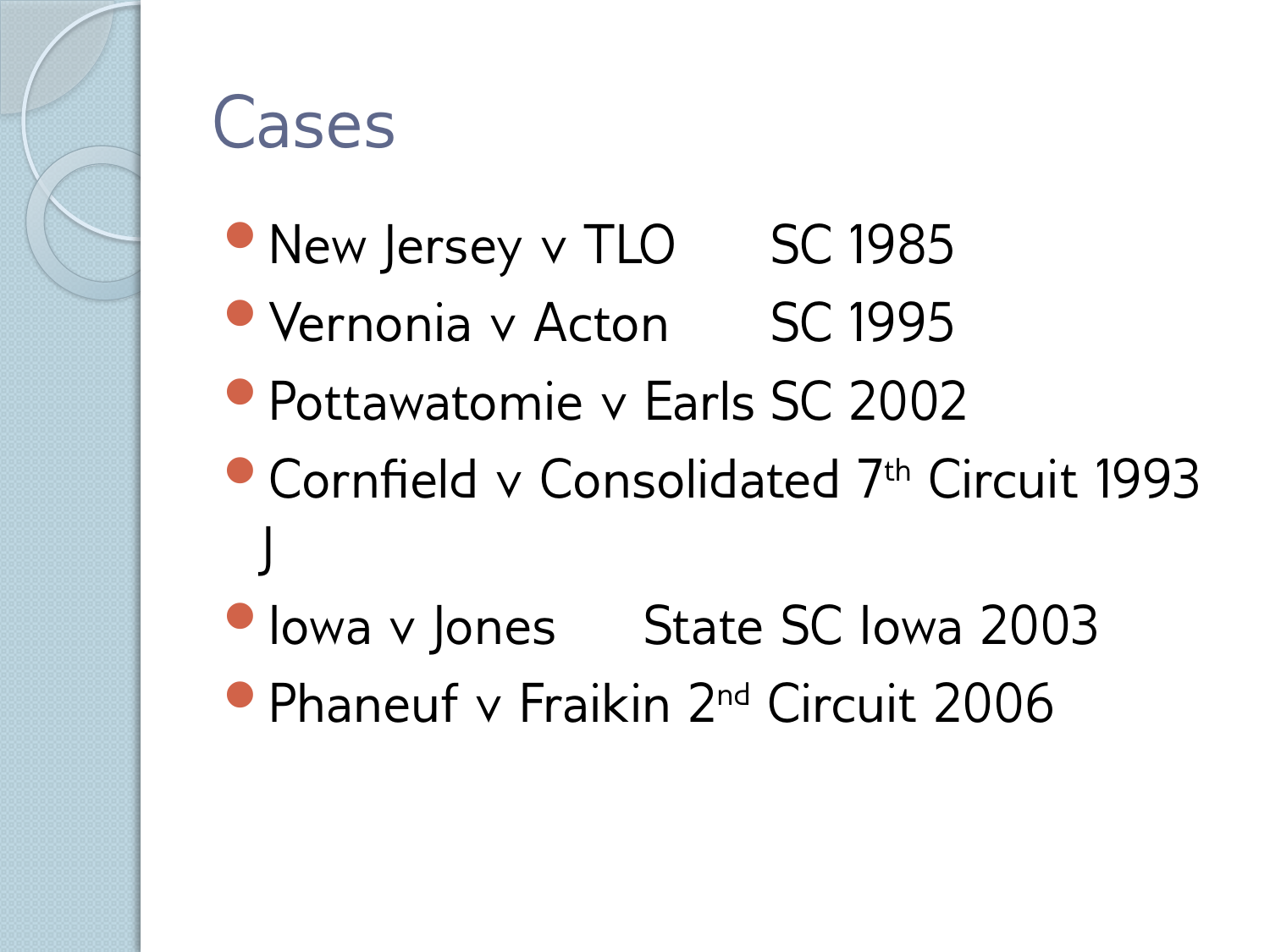

# Cases
New Jersey v TLO	SC 1985
Vernonia v Acton	SC 1995
Pottawatomie v Earls	SC 2002
Cornfield v Consolidated 7th Circuit 1993 J
Iowa v Jones	State SC Iowa 2003
Phaneuf v Fraikin 2nd Circuit 2006